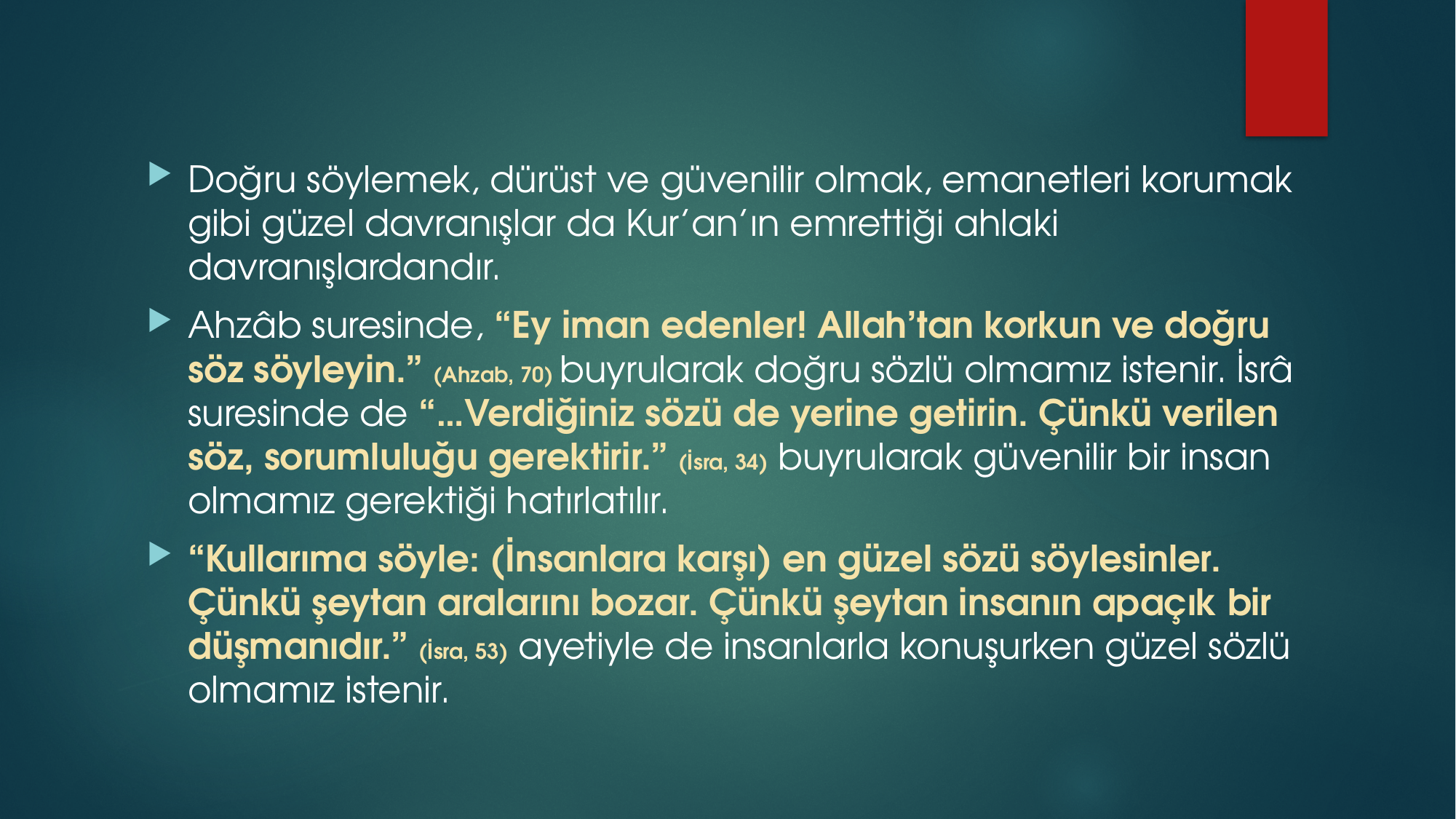

Doğru söylemek, dürüst ve güvenilir olmak, emanetleri korumak gibi güzel davranışlar da Kur’an’ın emrettiği ahlaki davranışlardandır.
Ahzâb suresinde, “Ey iman edenler! Allah’tan korkun ve doğru söz söyleyin.” (Ahzab, 70) buyrularak doğru sözlü olmamız istenir. İsrâ suresinde de “…Verdiğiniz sözü de yerine getirin. Çünkü verilen söz, sorumluluğu gerektirir.” (İsra, 34) buyrularak güvenilir bir insan olmamız gerektiği hatırlatılır.
“Kullarıma söyle: (İnsanlara karşı) en güzel sözü söylesinler. Çünkü şeytan aralarını bozar. Çünkü şeytan insanın apaçık bir düşmanıdır.” (İsra, 53) ayetiyle de insanlarla konuşurken güzel sözlü olmamız istenir.